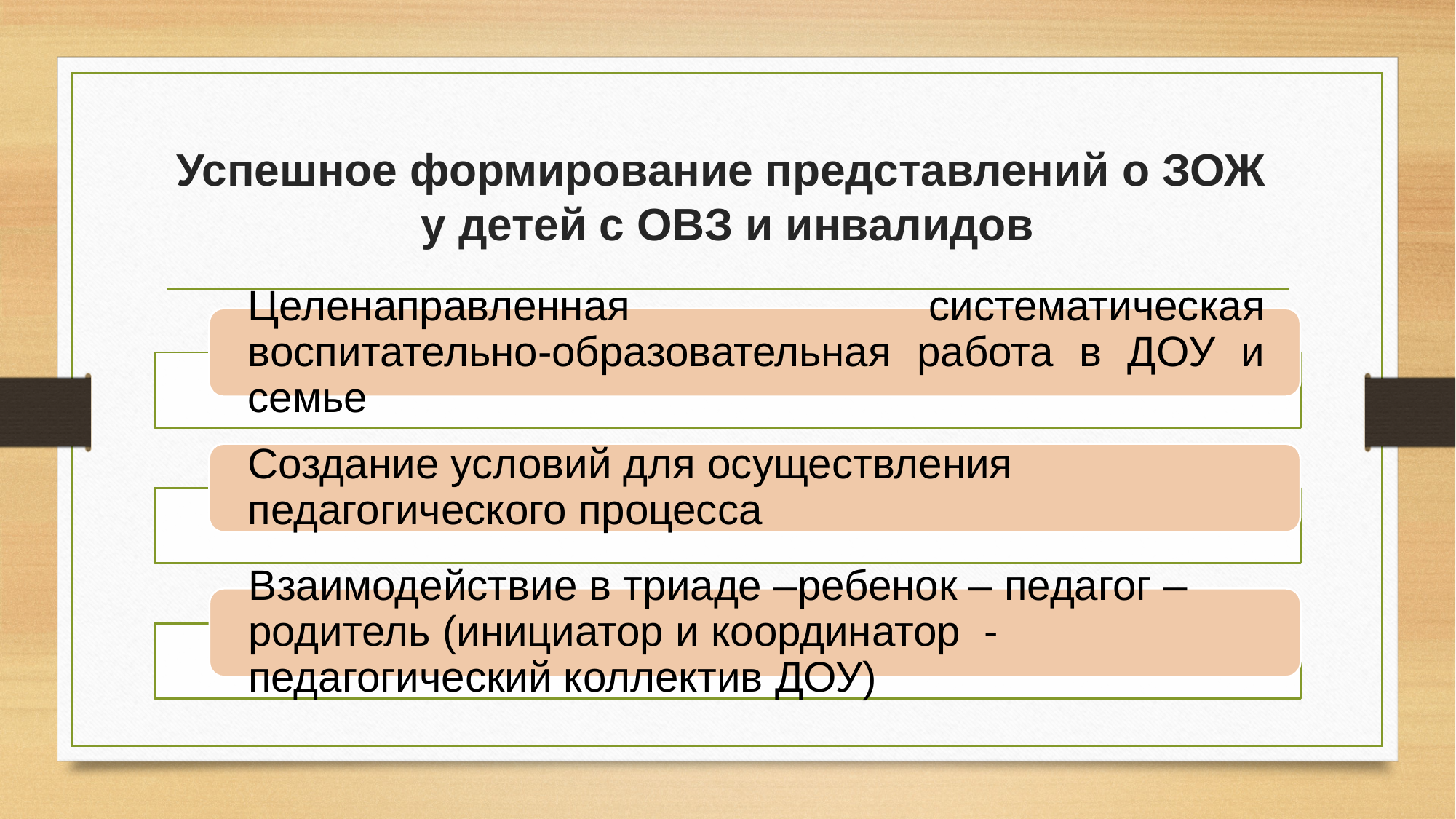

# Успешное формирование представлений о ЗОЖ у детей с ОВЗ и инвалидов
Целенаправленная систематическая воспитательно-образовательная работа в ДОУ и семье
Создание условий для осуществления педагогического процесса
Взаимодействие в триаде –ребенок – педагог – родитель (инициатор и координатор  - педагогический коллектив ДОУ)